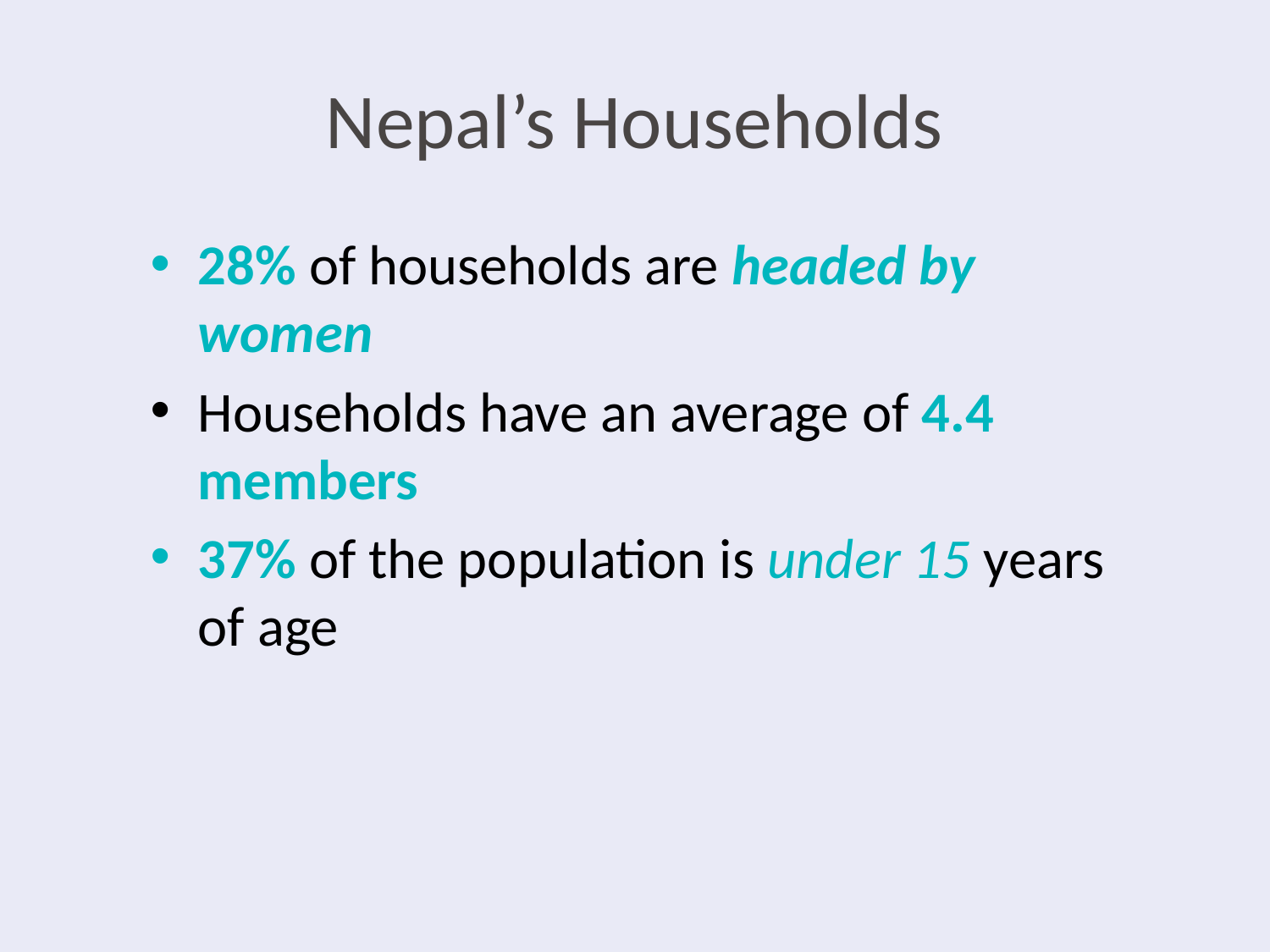

# Nepal’s Households
28% of households are headed by women
Households have an average of 4.4 members
37% of the population is under 15 years of age